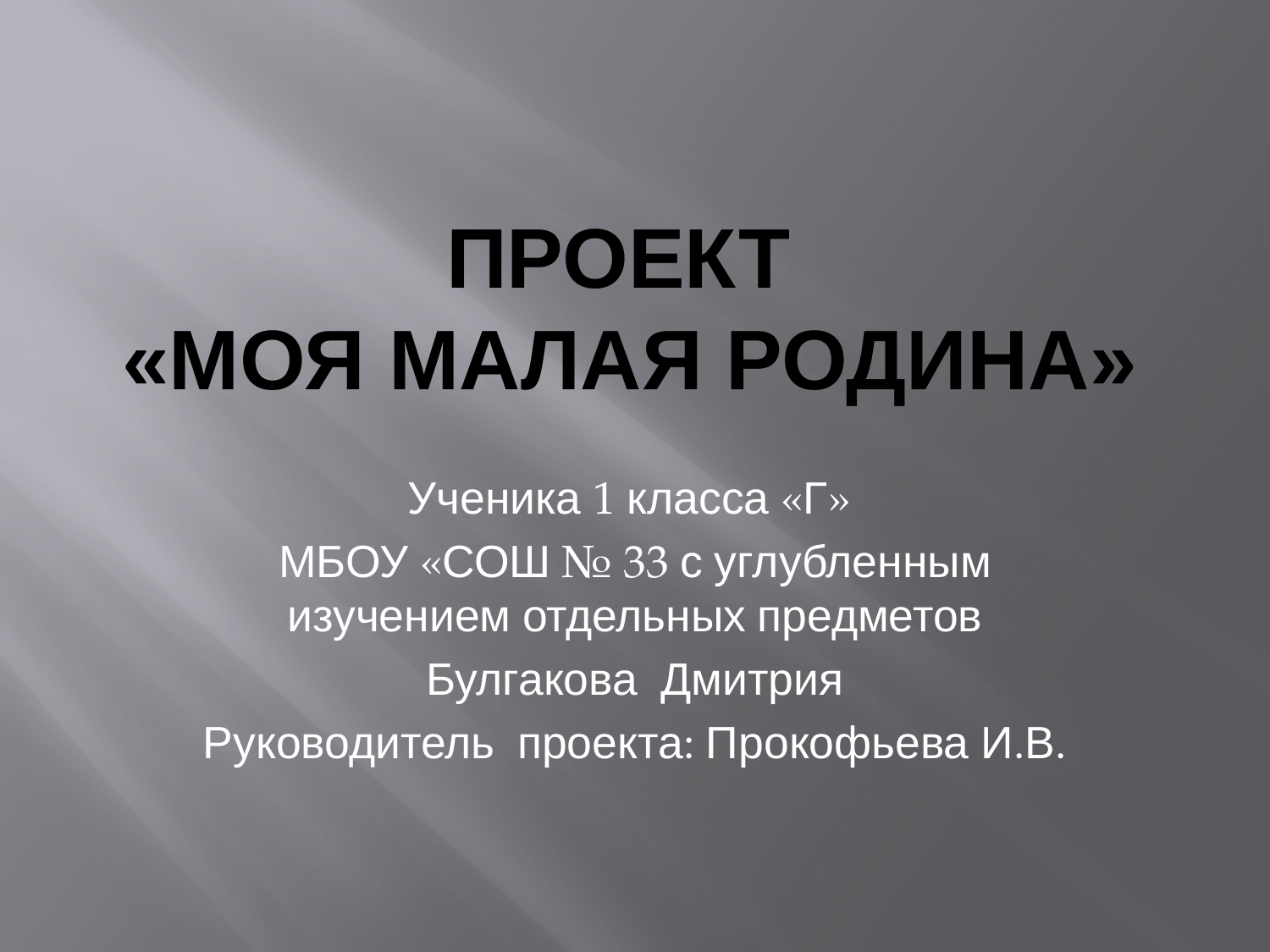

# Проект «моя малая родина»
Ученика 1 класса «Г»
МБОУ «СОШ № 33 с углубленным изучением отдельных предметов
Булгакова  Дмитрия
Руководитель  проекта: Прокофьева И.В.